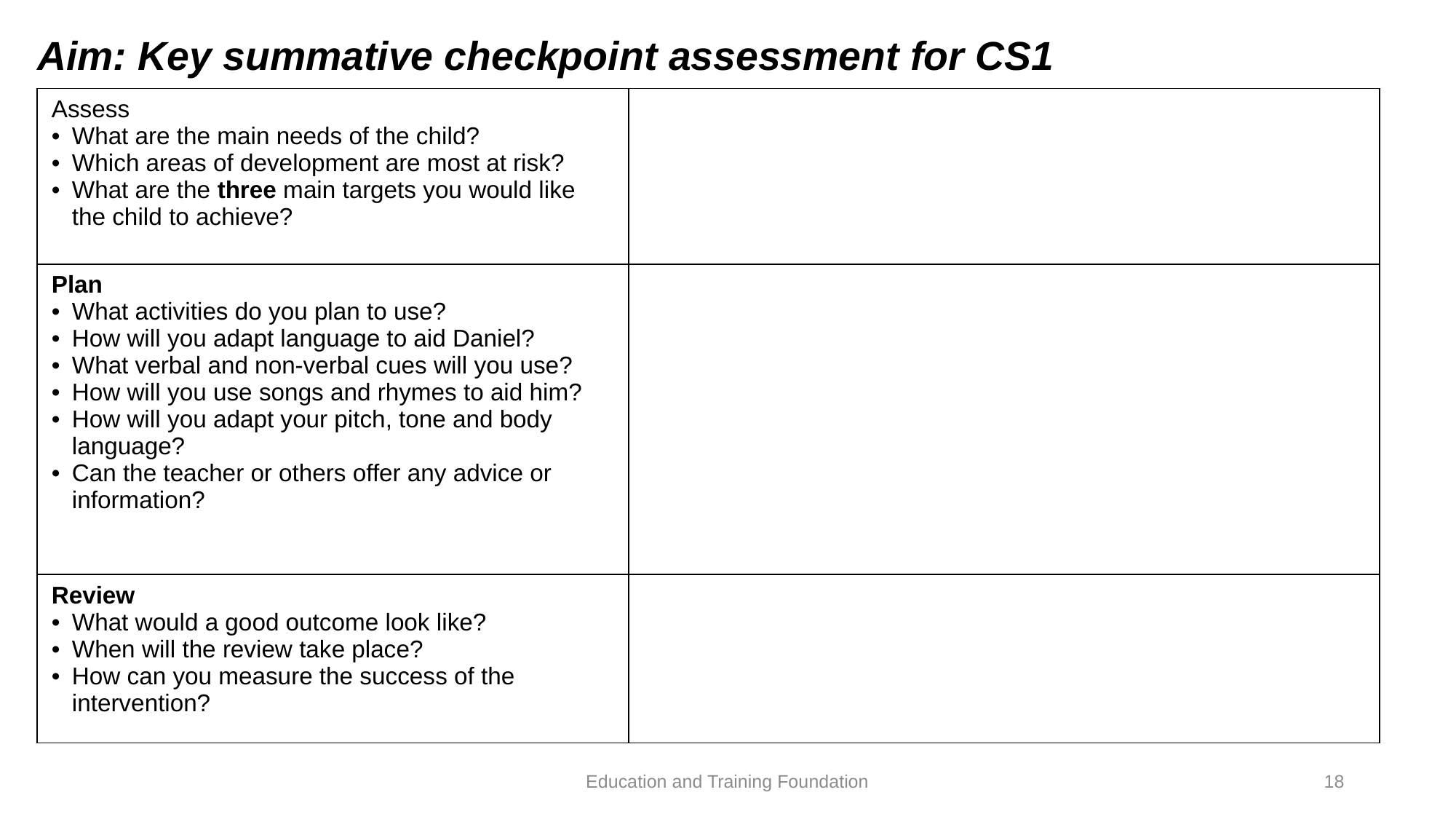

# Aim: Key summative checkpoint assessment for CS1
| Assess What are the main needs of the child? Which areas of development are most at risk? What are the three main targets you would like the child to achieve? |  |
| --- | --- |
| Plan What activities do you plan to use? How will you adapt language to aid Daniel? What verbal and non-verbal cues will you use? How will you use songs and rhymes to aid him? How will you adapt your pitch, tone and body language? Can the teacher or others offer any advice or information? |  |
| Review What would a good outcome look like? When will the review take place? How can you measure the success of the intervention? |  |
Education and Training Foundation
18